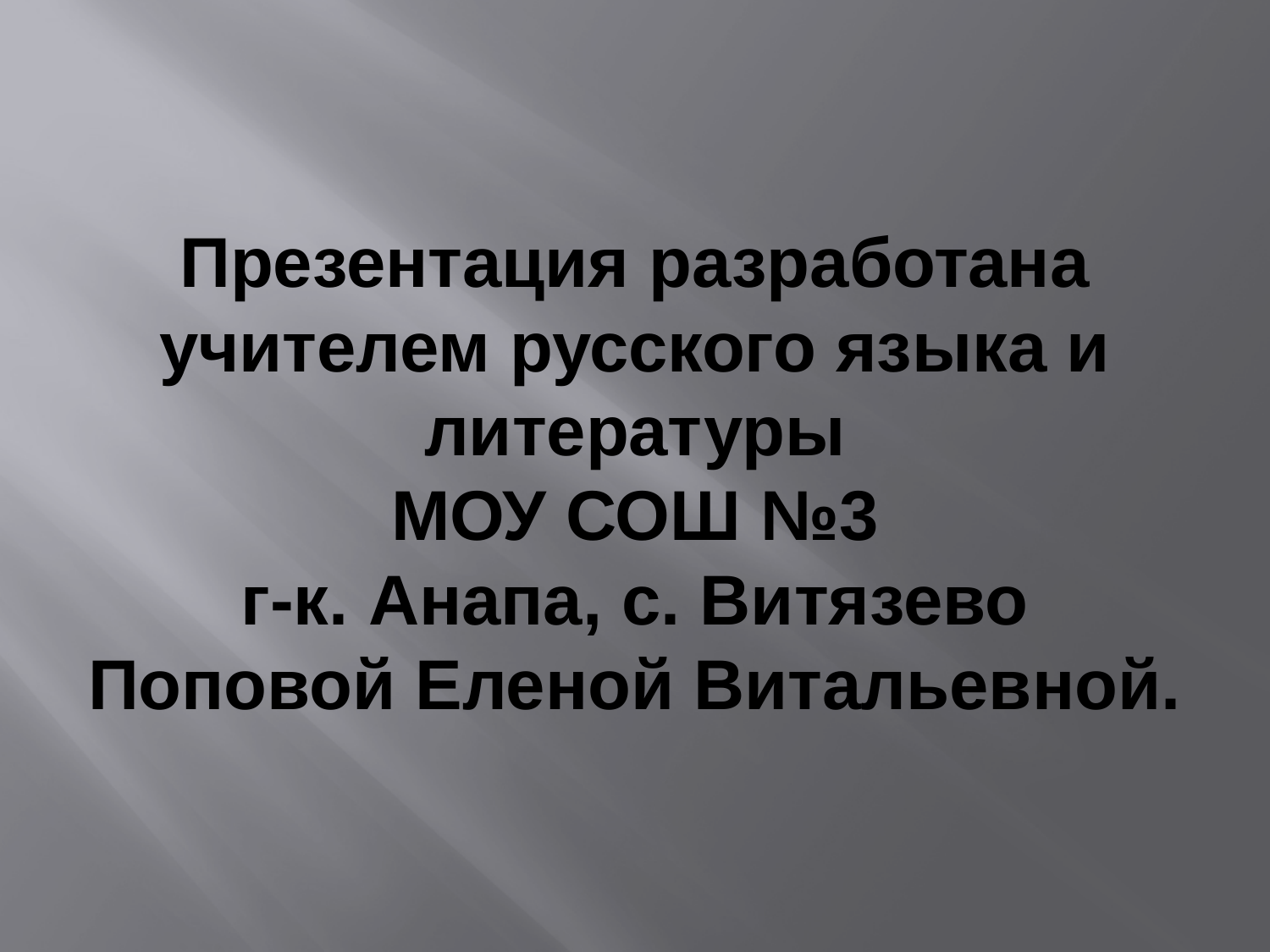

# Презентация разработана учителем русского языка и литературы МОУ СОШ №3 г-к. Анапа, с. Витязево Поповой Еленой Витальевной.